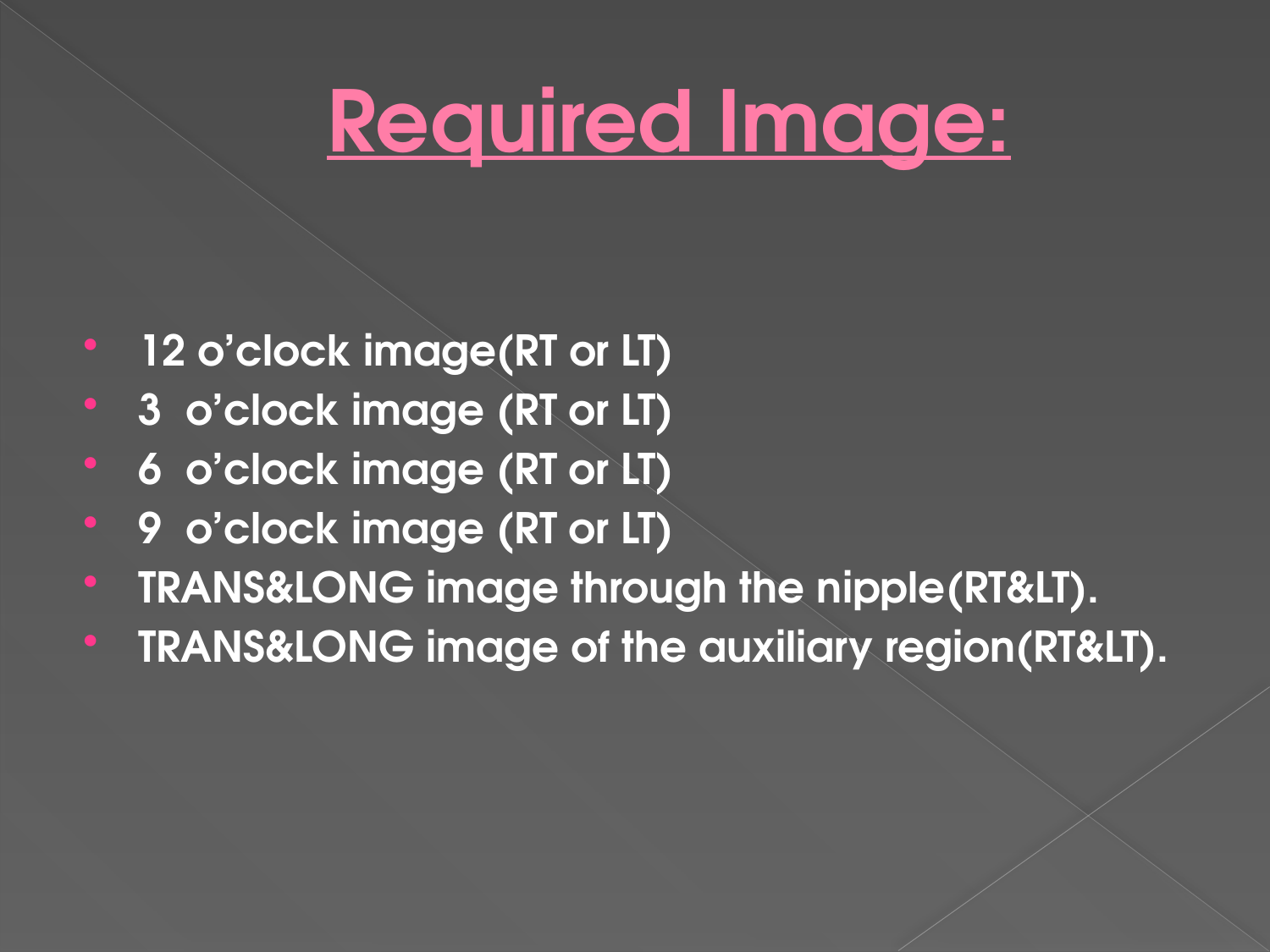

# Required Image:
12 o’clock image(RT or LT)
3  o’clock image (RT or LT)
6  o’clock image (RT or LT)
9  o’clock image (RT or LT)
TRANS&LONG image through the nipple(RT&LT).
TRANS&LONG image of the auxiliary region(RT&LT).